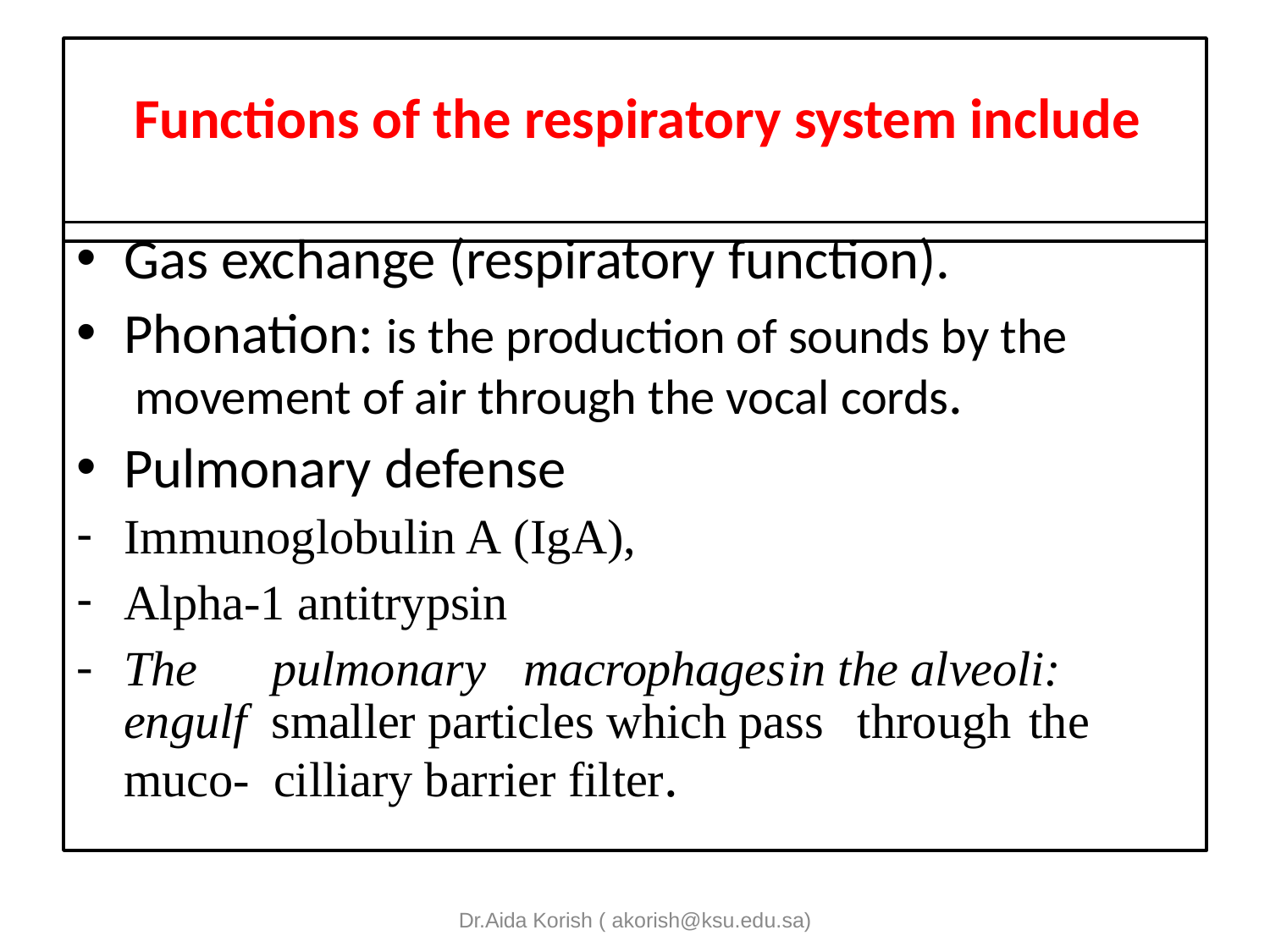

# Functions of the respiratory system include

Gas exchange (respiratory function).
Phonation: is the production of sounds by the  movement of air through the vocal cords.
Pulmonary defense
Immunoglobulin A (IgA),
Alpha-1 antitrypsin
The	pulmonary   macrophages	in the alveoli: engulf  smaller particles which pass  through the	muco-  cilliary barrier filter.
Dr.Aida Korish ( akorish@ksu.edu.sa)